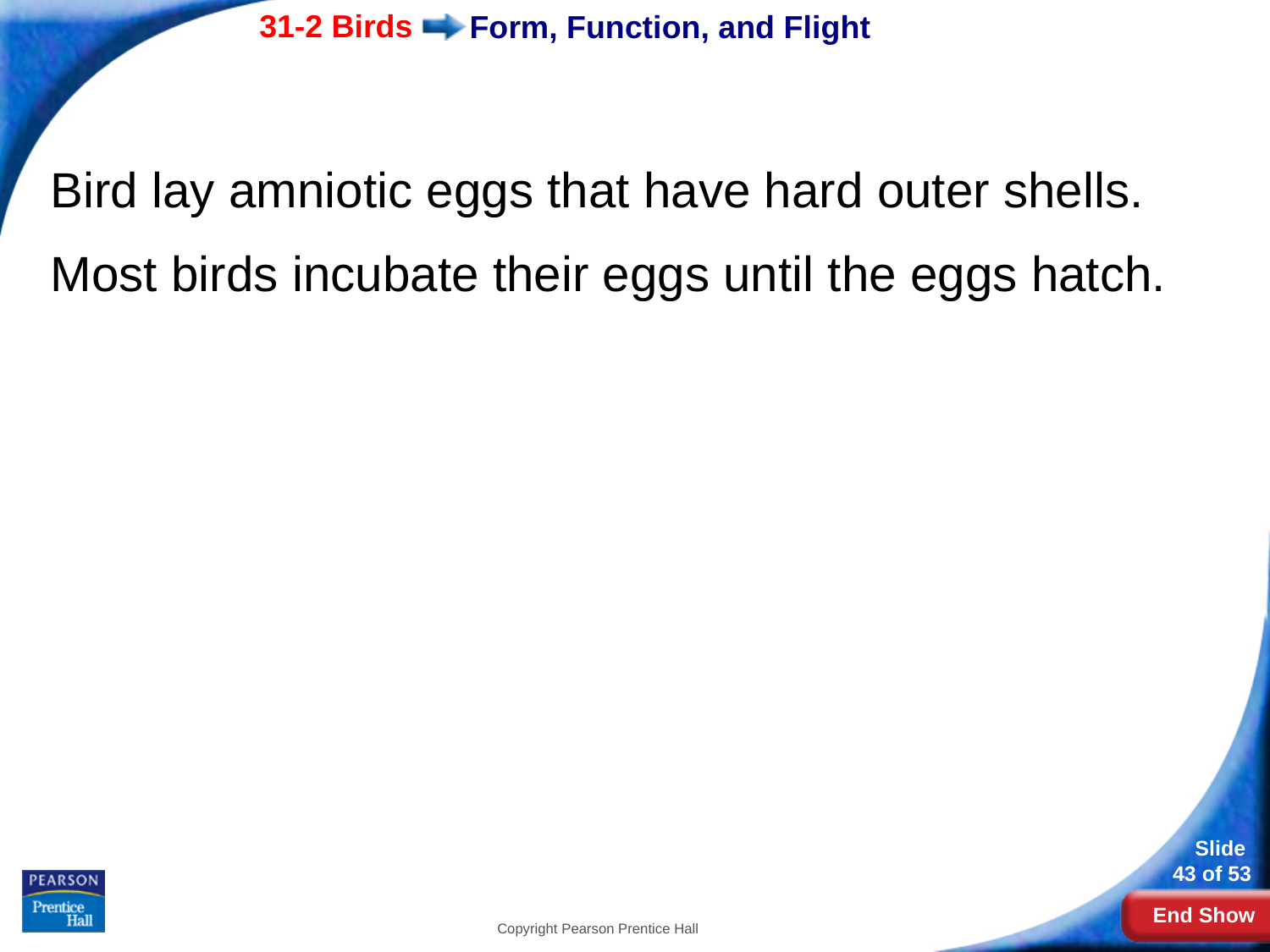

# Form, Function, and Flight
Bird lay amniotic eggs that have hard outer shells.
Most birds incubate their eggs until the eggs hatch.
Copyright Pearson Prentice Hall